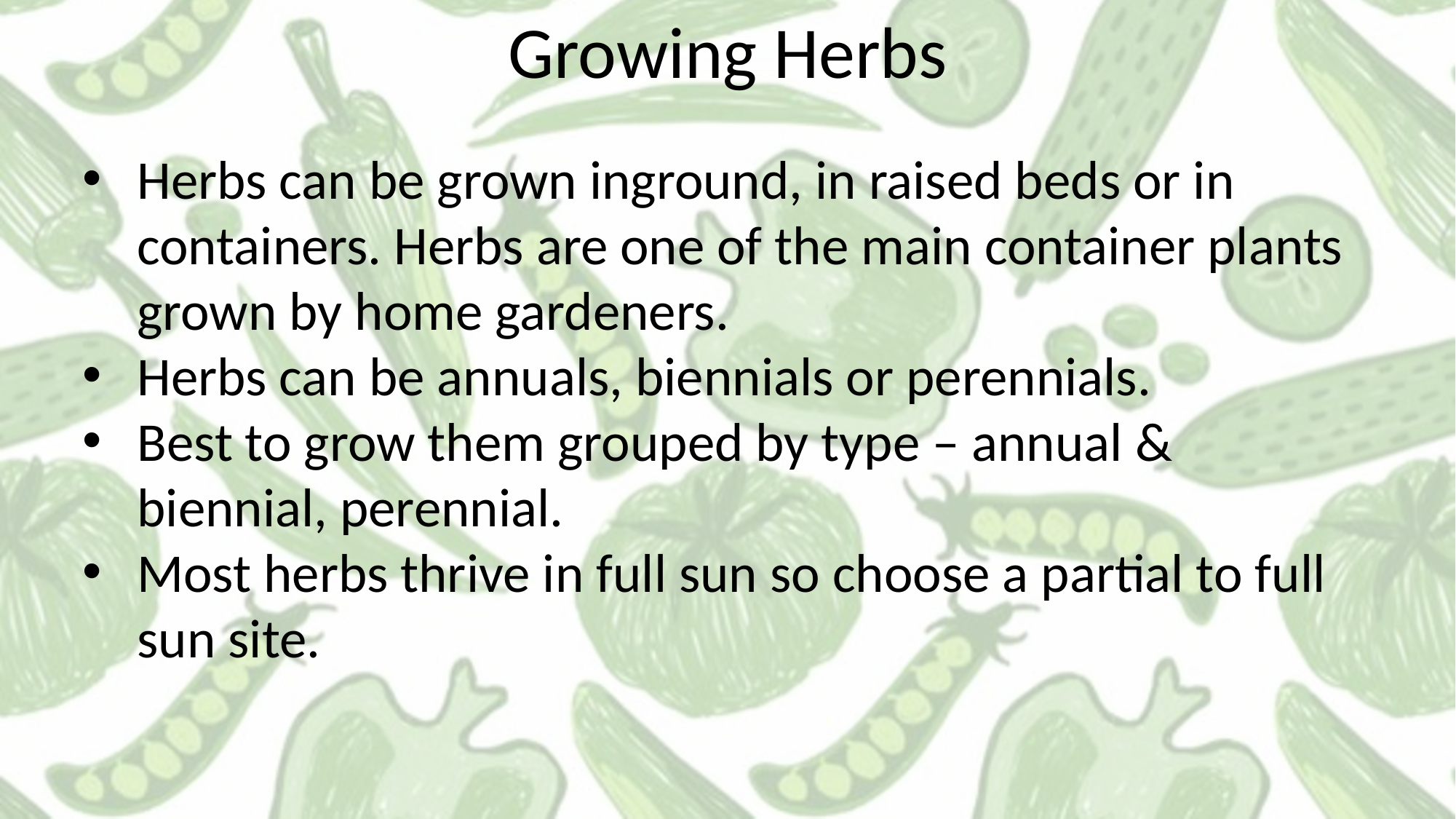

Growing Herbs
Herbs can be grown inground, in raised beds or in containers. Herbs are one of the main container plants grown by home gardeners.
Herbs can be annuals, biennials or perennials.
Best to grow them grouped by type – annual & biennial, perennial.
Most herbs thrive in full sun so choose a partial to full sun site.